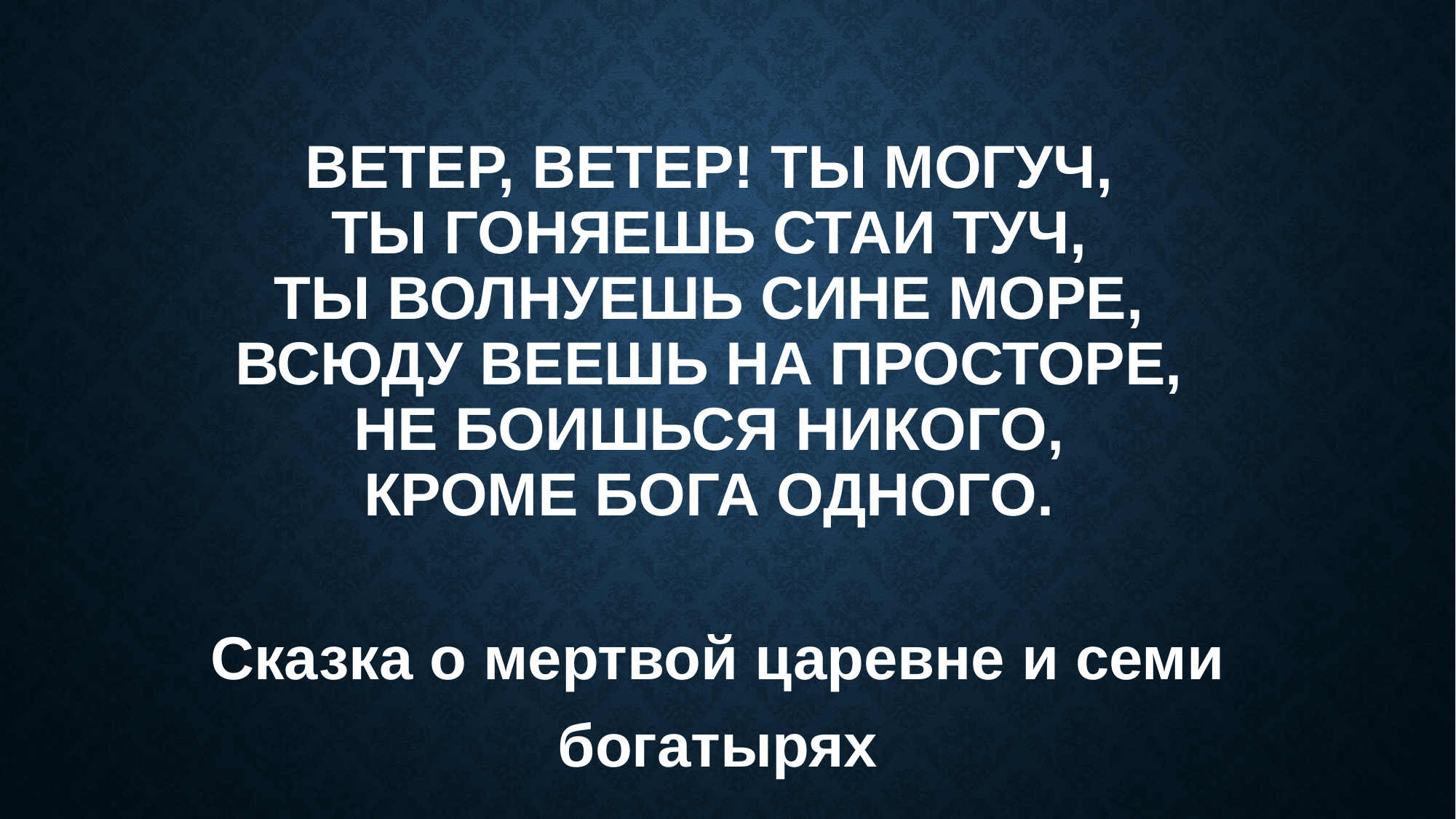

# Ветер, ветер! Ты могуч,  Ты гоняешь стаи туч,  Ты волнуешь сине море,  Всюду веешь на просторе,  Не боишься никого,  Кроме бога одного.
Сказка о мертвой царевне и семи богатырях